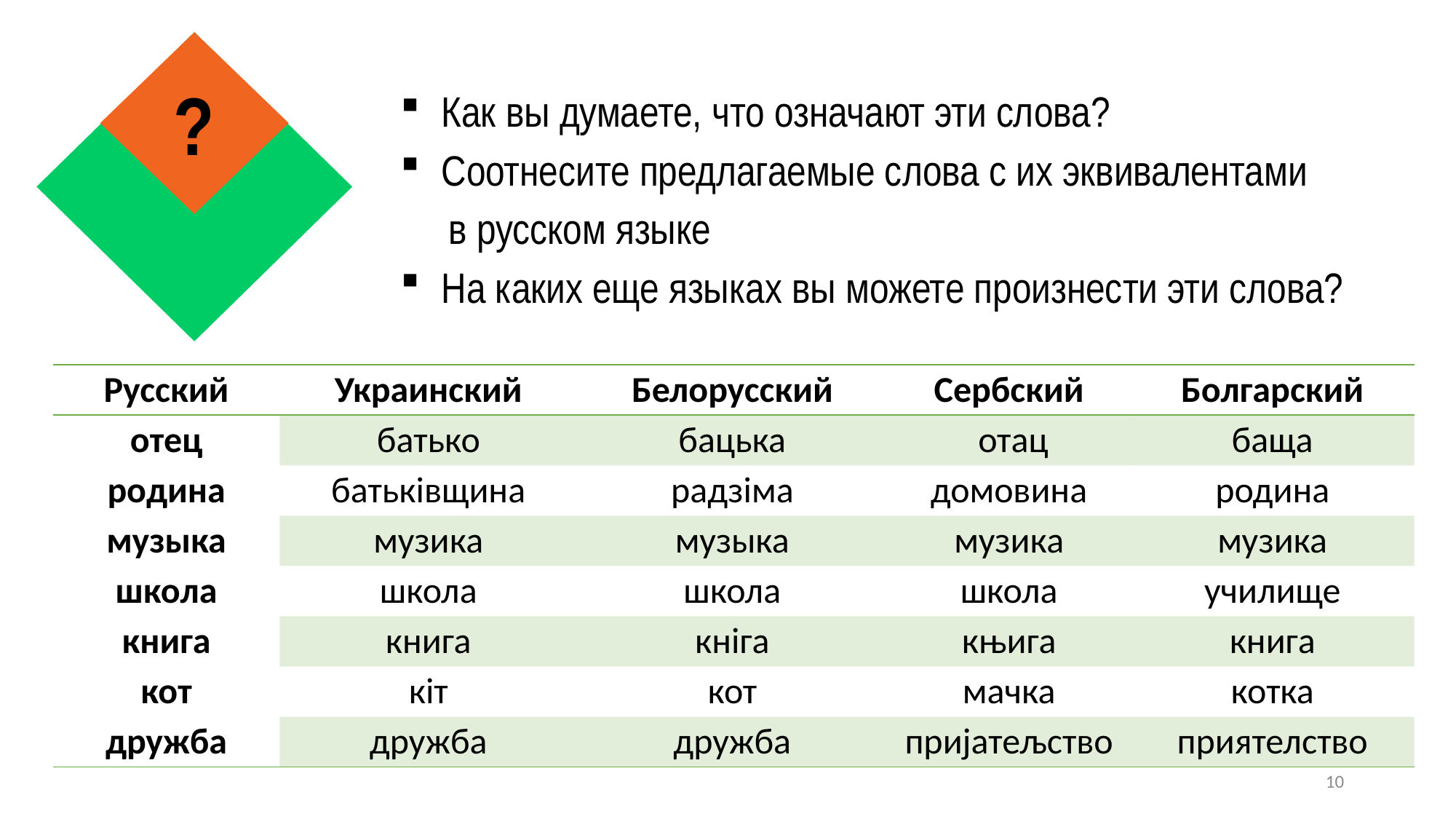

?
Как вы думаете, что означают эти слова?
Соотнесите предлагаемые слова с их эквивалентами
     в русском языке
На каких еще языках вы можете произнести эти слова?
| Русский | Украинский | Белорусский | Сербский | Болгарский |
| --- | --- | --- | --- | --- |
| отец | батько | бацька | отац | баща |
| родина | батьківщина | радзіма | домовина | родина |
| музыка | музика | музыка | музика | музика |
| школа | школа | школа | школа | училище |
| книга | книга | кніга | књига | книга |
| кот | кіт | кот | мачка | котка |
| дружба | дружба | дружба | пријатељство | приятелство |
10